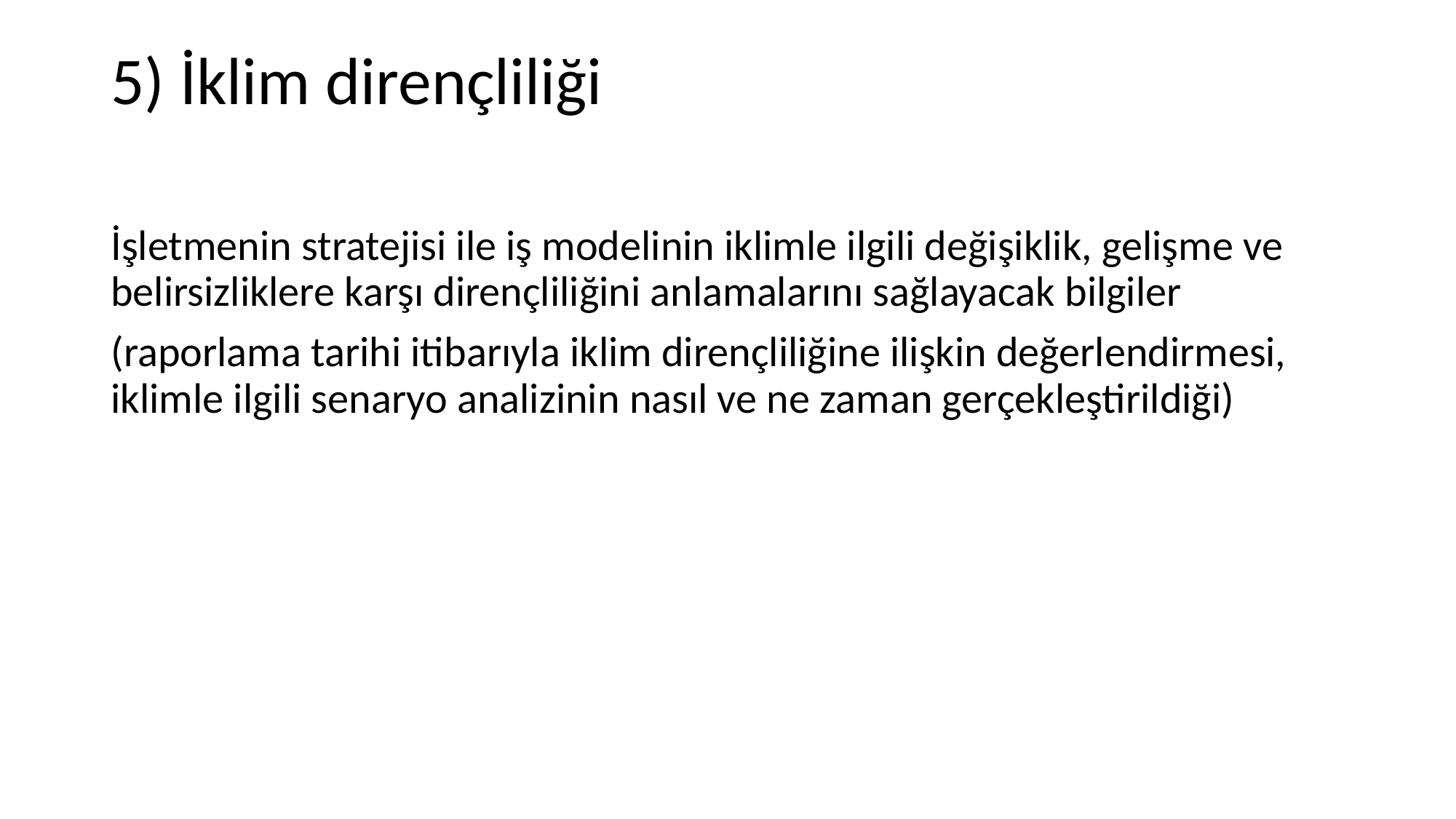

# 5) İklim dirençliliği
İşletmenin stratejisi ile iş modelinin iklimle ilgili değişiklik, gelişme ve belirsizliklere karşı dirençliliğini anlamalarını sağlayacak bilgiler
(raporlama tarihi itibarıyla iklim dirençliliğine ilişkin değerlendirmesi, iklimle ilgili senaryo analizinin nasıl ve ne zaman gerçekleştirildiği)